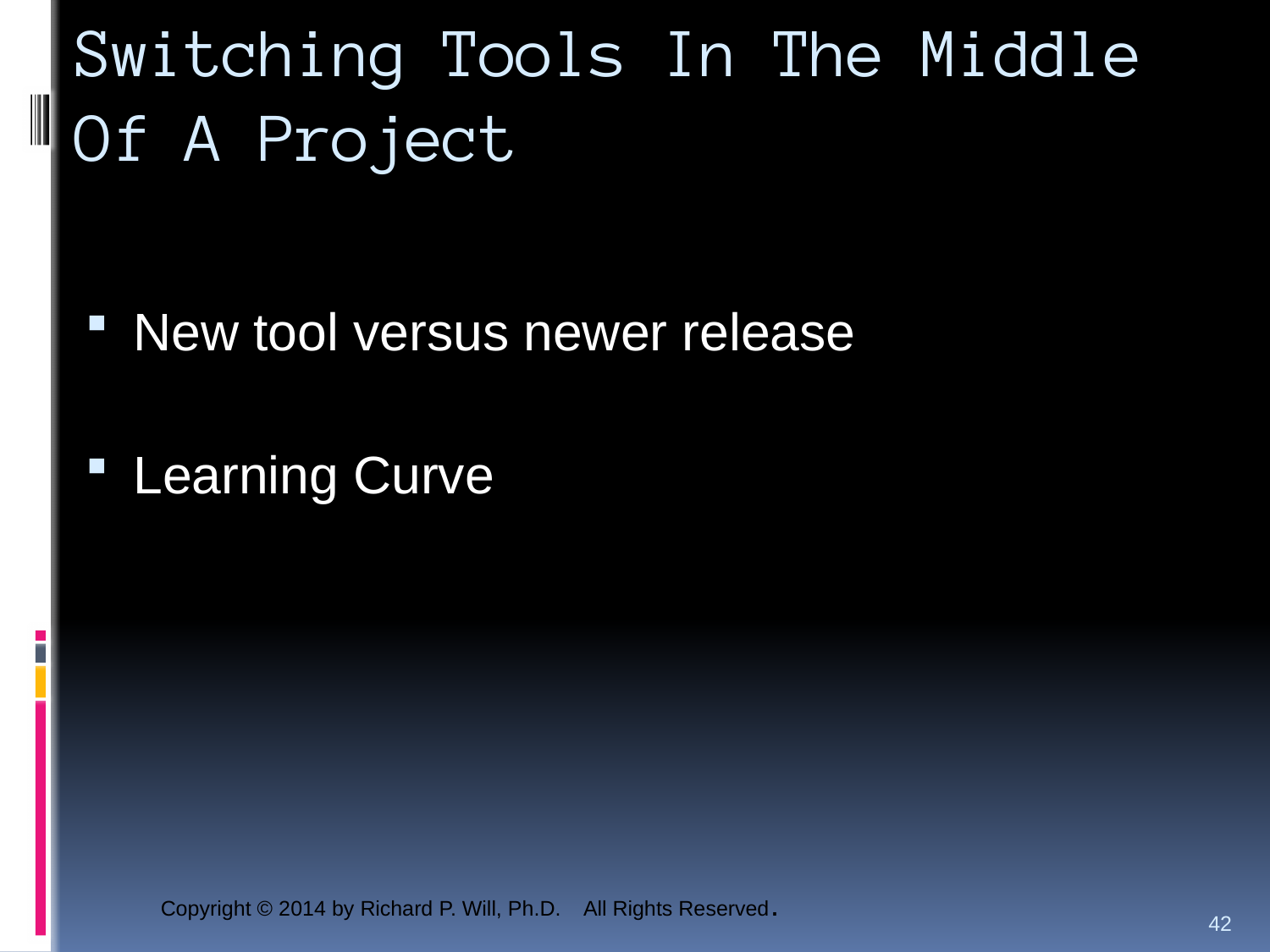

# Switching Tools In The Middle Of A Project

New tool versus newer release

Learning Curve

42